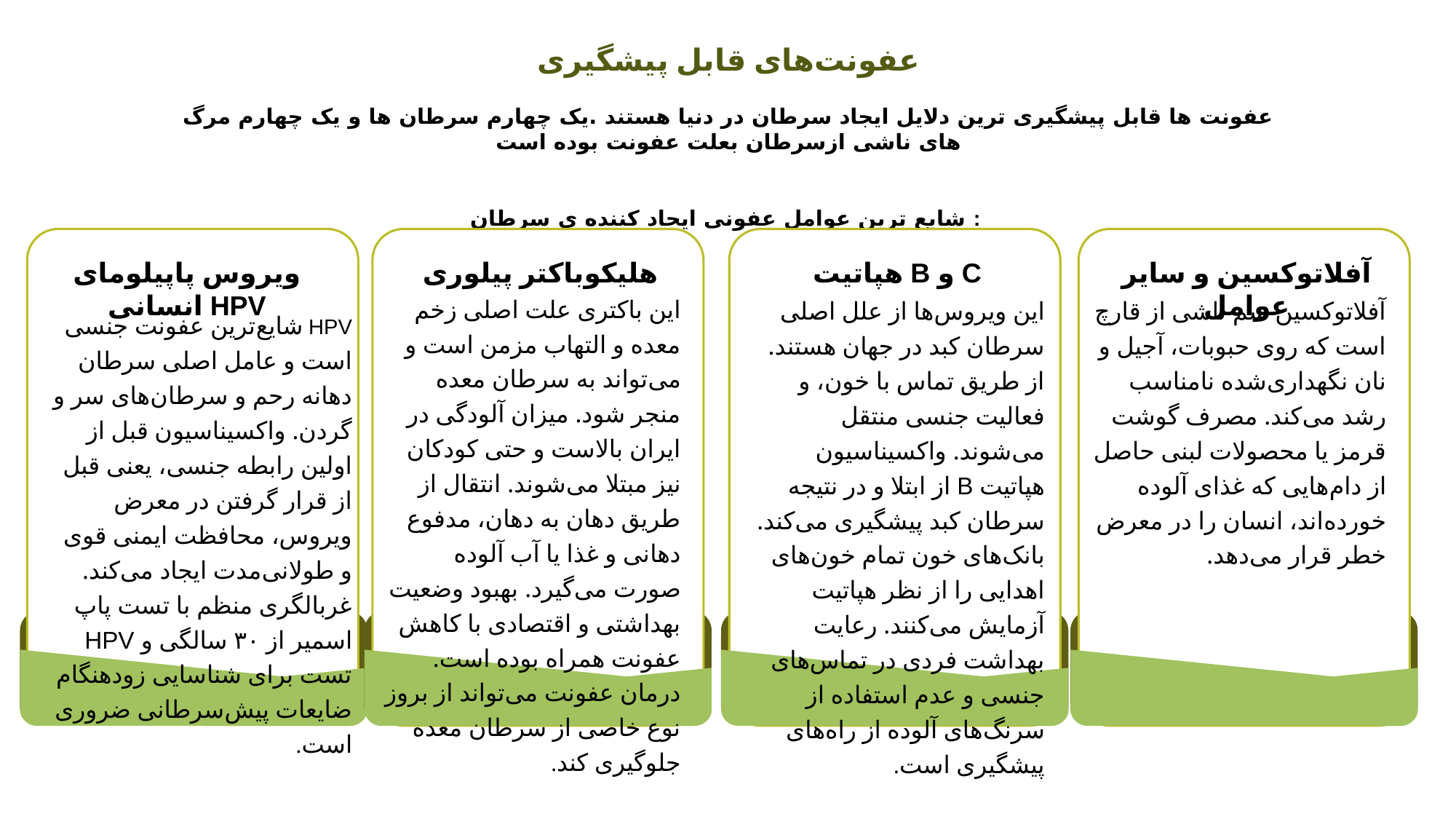

عفونت‌های قابل پیشگیری

عفونت ها قابل پیشگیری ترین دلایل ایجاد سرطان در دنیا هستند .یک چهارم سرطان ها و یک چهارم مرگ های ناشی ازسرطان بعلت عفونت بوده است

شایع ترین عوامل عفونی ایجاد کننده ی سرطان :

ویروس پاپیلومای انسانی HPV
هلیکوباکتر پیلوری
هپاتیت B و C
آفلاتوکسین و سایر عوامل
این باکتری علت اصلی زخم معده و التهاب مزمن است و می‌تواند به سرطان معده منجر شود. میزان آلودگی در ایران بالاست و حتی کودکان نیز مبتلا می‌شوند. انتقال از طریق دهان به دهان، مدفوع دهانی و غذا یا آب آلوده صورت می‌گیرد. بهبود وضعیت بهداشتی و اقتصادی با کاهش عفونت همراه بوده است. درمان عفونت می‌تواند از بروز نوع خاصی از سرطان معده جلوگیری کند.
این ویروس‌ها از علل اصلی سرطان کبد در جهان هستند. از طریق تماس با خون، و فعالیت جنسی منتقل می‌شوند. واکسیناسیون هپاتیت B از ابتلا و در نتیجه سرطان کبد پیشگیری می‌کند. بانک‌های خون تمام خون‌های اهدایی را از نظر هپاتیت آزمایش می‌کنند. رعایت بهداشت فردی در تماس‌های جنسی و عدم استفاده از سرنگ‌های آلوده از راه‌های پیشگیری است.
آفلاتوکسین سم ناشی از قارچ است که روی حبوبات، آجیل و نان نگهداری‌شده نامناسب رشد می‌کند. مصرف گوشت قرمز یا محصولات لبنی حاصل از دام‌هایی که غذای آلوده خورده‌اند، انسان را در معرض خطر قرار می‌دهد.

HPV شایع‌ترین عفونت جنسی است و عامل اصلی سرطان دهانه رحم و سرطان‌های سر و گردن. واکسیناسیون قبل از اولین رابطه جنسی، یعنی قبل از قرار گرفتن در معرض ویروس، محافظت ایمنی قوی و طولانی‌مدت ایجاد می‌کند. غربالگری منظم با تست پاپ اسمیر از ۳۰ سالگی و HPV تست برای شناسایی زودهنگام ضایعات پیش‌سرطانی ضروری است.